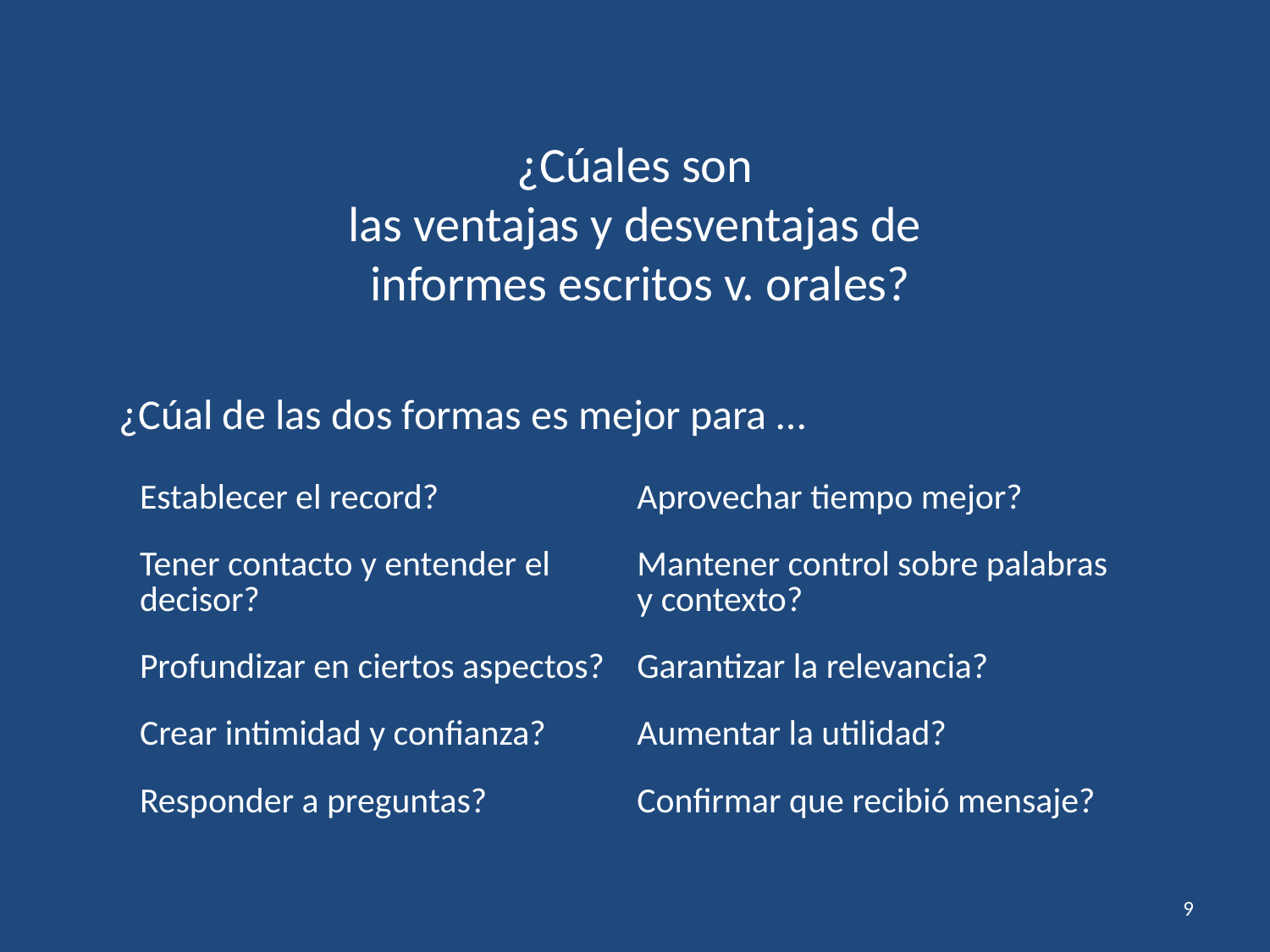

¿Cúales son
las ventajas y desventajas de
informes escritos v. orales?
¿Cúal de las dos formas es mejor para …
| Establecer el record? | Aprovechar tiempo mejor? |
| --- | --- |
| Tener contacto y entender el decisor? | Mantener control sobre palabras y contexto? |
| Profundizar en ciertos aspectos? | Garantizar la relevancia? |
| Crear intimidad y confianza? | Aumentar la utilidad? |
| Responder a preguntas? | Confirmar que recibió mensaje? |
9